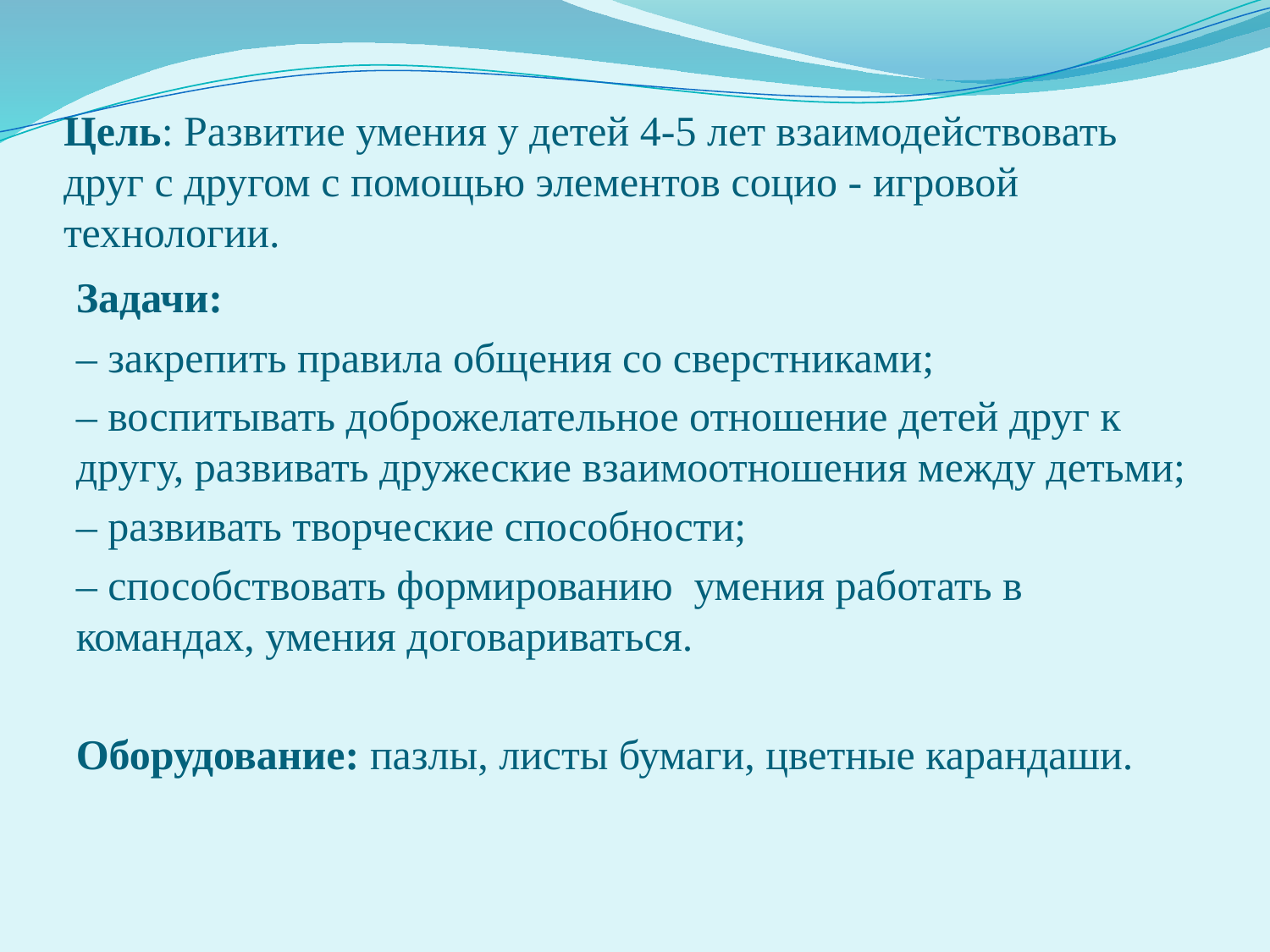

# Цель: Развитие умения у детей 4-5 лет взаимодействовать друг с другом с помощью элементов социо - игровой технологии.
Задачи:
– закрепить правила общения со сверстниками;
– воспитывать доброжелательное отношение детей друг к другу, развивать дружеские взаимоотношения между детьми;
– развивать творческие способности;
– способствовать формированию  умения работать в командах, умения договариваться.

Оборудование: пазлы, листы бумаги, цветные карандаши.